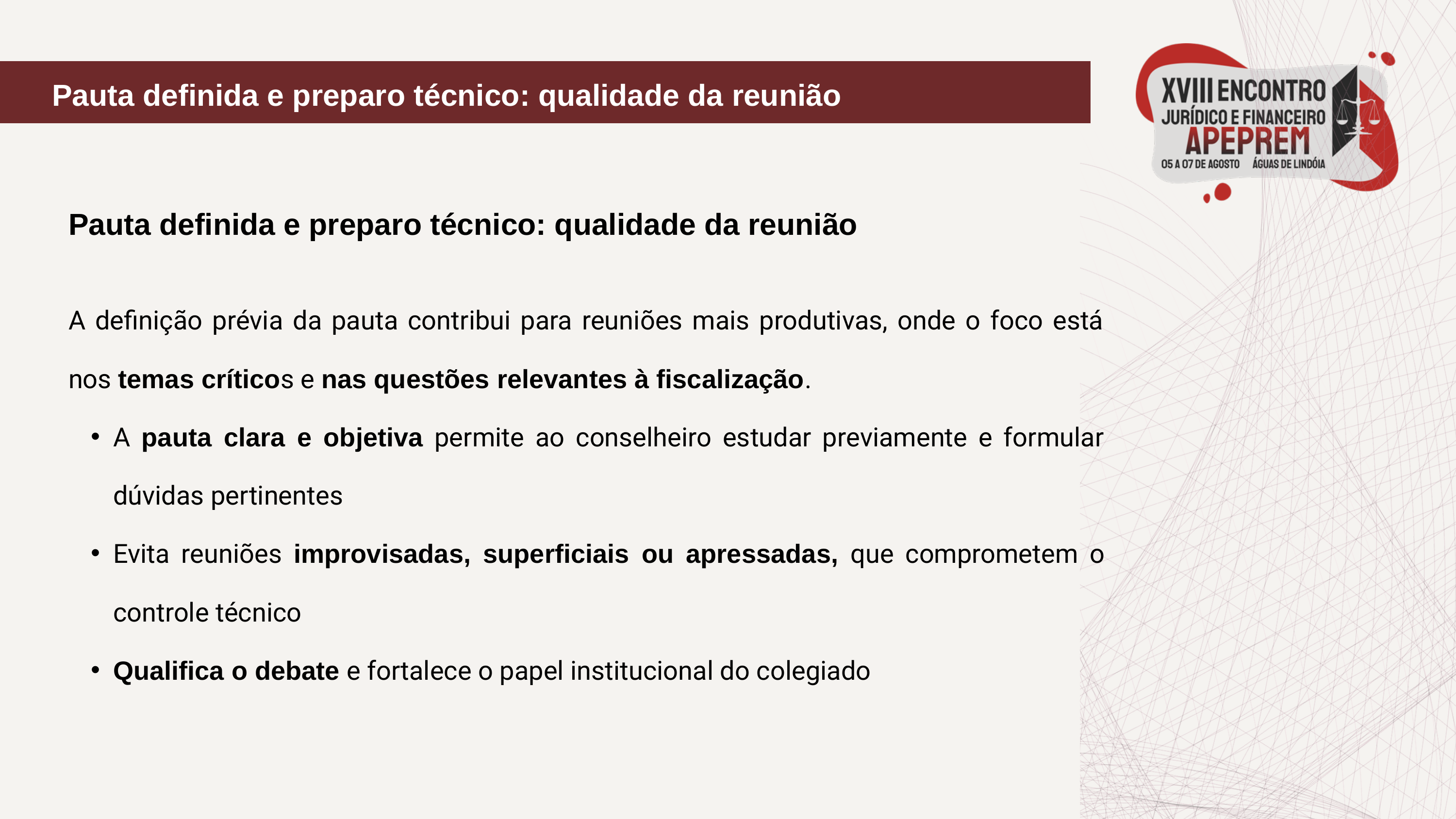

Pauta definida e preparo técnico: qualidade da reunião
Pauta definida e preparo técnico: qualidade da reunião
A definição prévia da pauta contribui para reuniões mais produtivas, onde o foco está nos temas críticos e nas questões relevantes à fiscalização.
A pauta clara e objetiva permite ao conselheiro estudar previamente e formular dúvidas pertinentes
Evita reuniões improvisadas, superficiais ou apressadas, que comprometem o controle técnico
Qualifica o debate e fortalece o papel institucional do colegiado